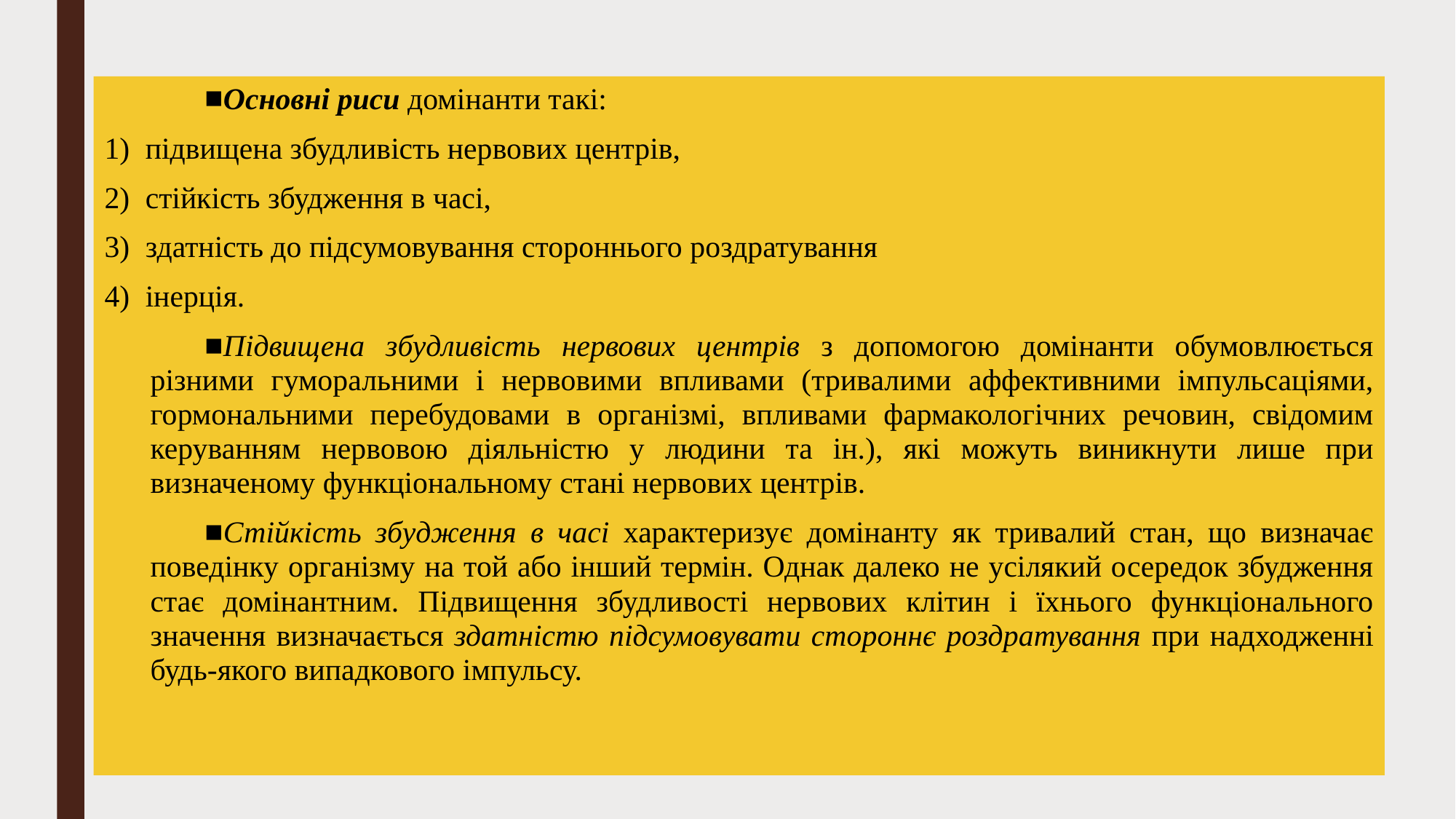

Основні риси домінанти такі:
підвищена збудливість нервових центрів,
стійкість збудження в часі,
здатність до підсумовування стороннього роздратування
інерція.
Підвищена збудливість нервових центрів з допомогою домінанти обумовлюється різними гуморальними і нервовими впливами (тривалими аффективними імпульсаціями, гормональними перебудовами в організмі, впливами фармакологічних речовин, свідомим керуванням нервовою діяльністю у людини та ін.), які можуть виникнути лише при визначеному функціональному стані нервових центрів.
Стійкість збудження в часі характеризує домінанту як тривалий стан, що визначає поведінку організму на той або інший термін. Однак далеко не усілякий осередок збудження стає домінантним. Підвищення збудливості нервових клітин і їхнього функціонального значення визначається здатністю підсумовувати стороннє роздратування при надходженні будь-якого випадкового імпульсу.